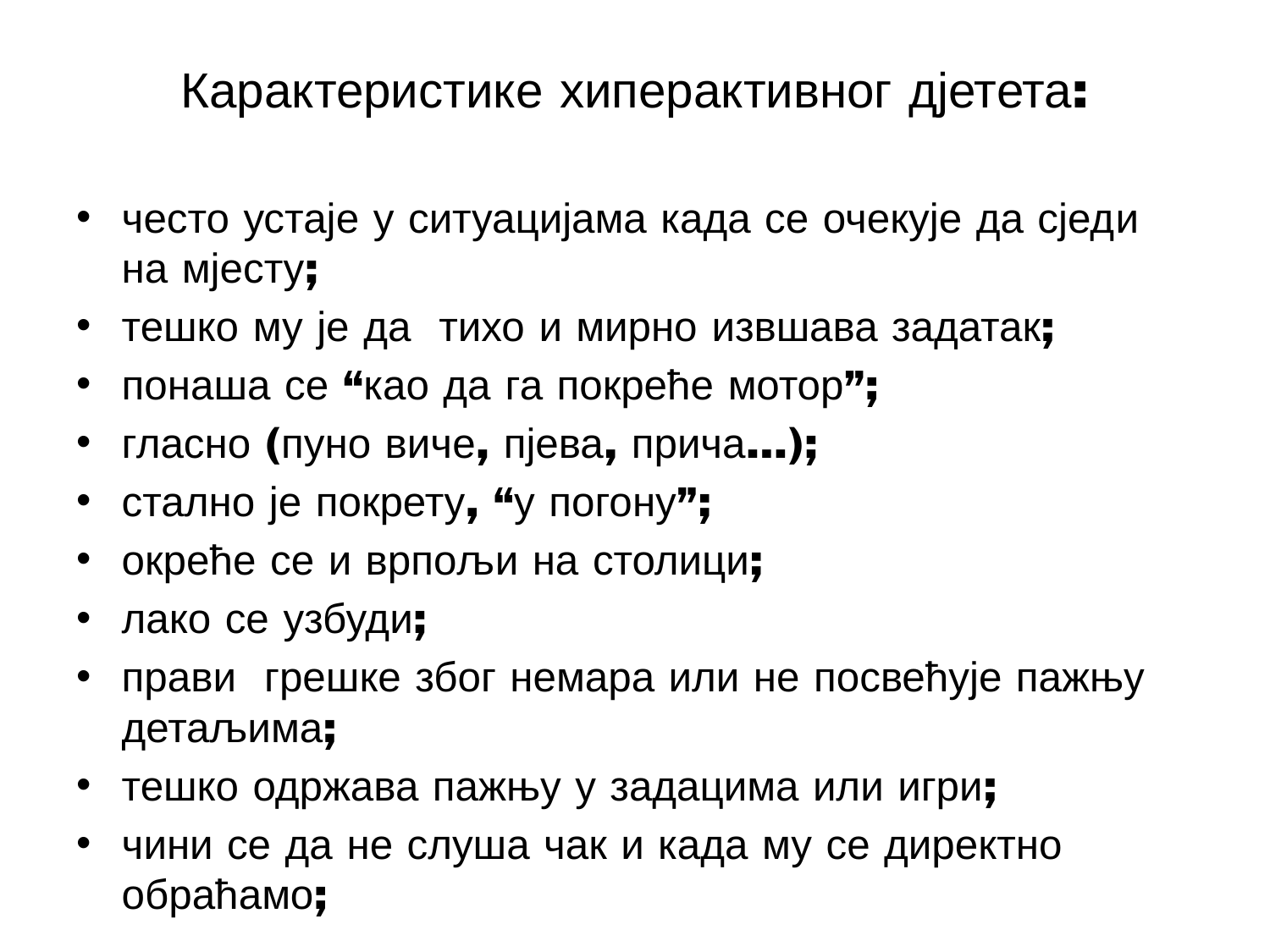

# Карактеристике хиперактивног дјетета:

често устаје у ситуацијама када се очекује да сједи на мјесту;
тешко му је да  тихо и мирно извшава задатак;
понаша се “као да га покреће мотор”;
гласно (пуно виче, пјева, прича…);
стално је покрету, “у погону”;
окреће се и врпољи на столици;
лако се узбуди;
прави  грешке због немара или не посвећује пажњу детаљима;
тешко одржава пажњу у задацима или игри;
чини се да не слуша чак и када му се директно обраћамо;